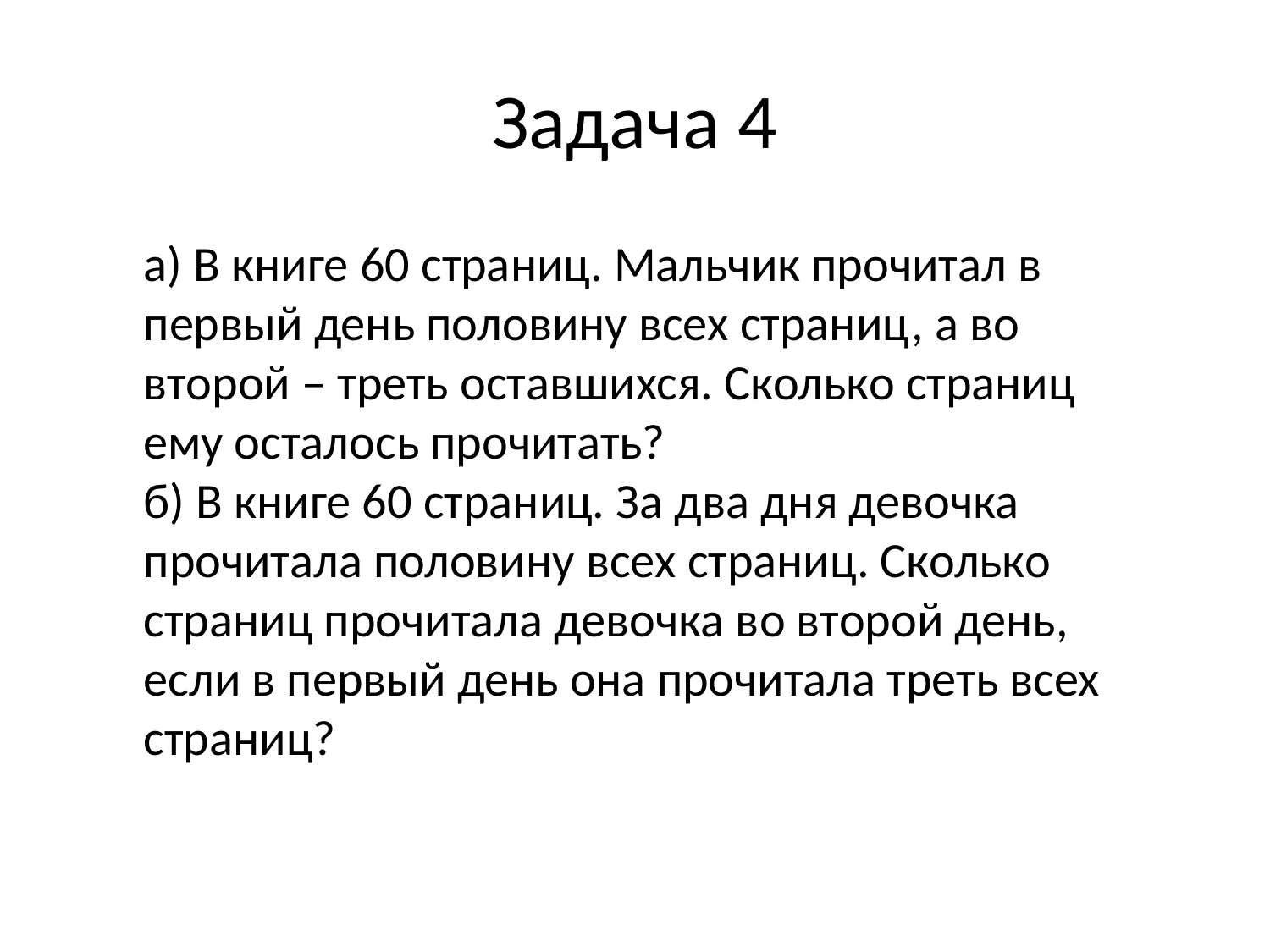

# Задача 4
а) В книге 60 страниц. Мальчик прочитал в первый день половину всех страниц, а во второй – треть оставшихся. Сколько страниц ему осталось прочитать?
б) В книге 60 страниц. За два дня девочка прочитала половину всех страниц. Сколько страниц прочитала девочка во второй день, если в первый день она прочитала треть всех страниц?